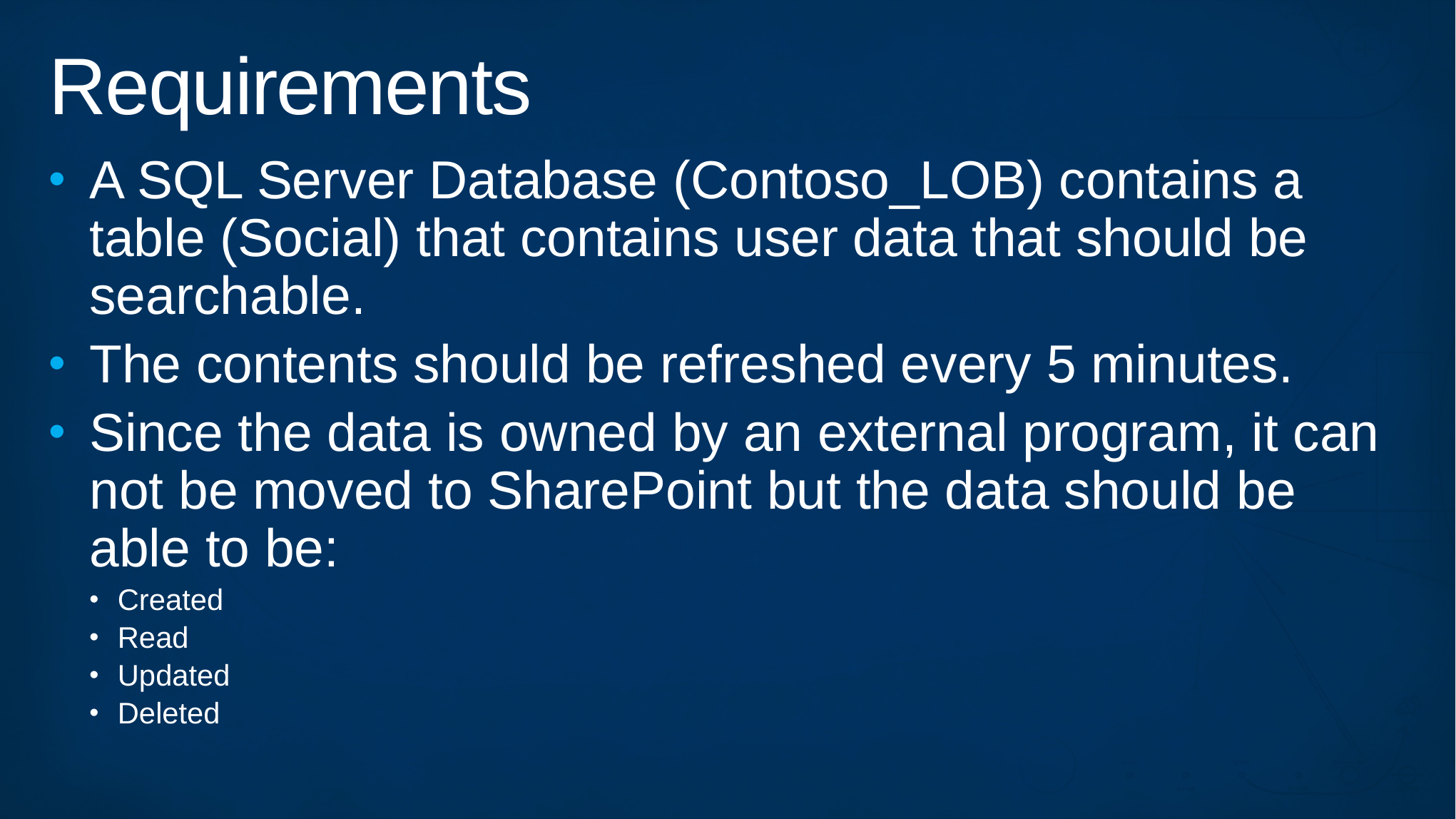

# Requirements
A SQL Server Database (Contoso_LOB) contains a table (Social) that contains user data that should be searchable.
The contents should be refreshed every 5 minutes.
Since the data is owned by an external program, it can not be moved to SharePoint but the data should be able to be:
Created
Read
Updated
Deleted